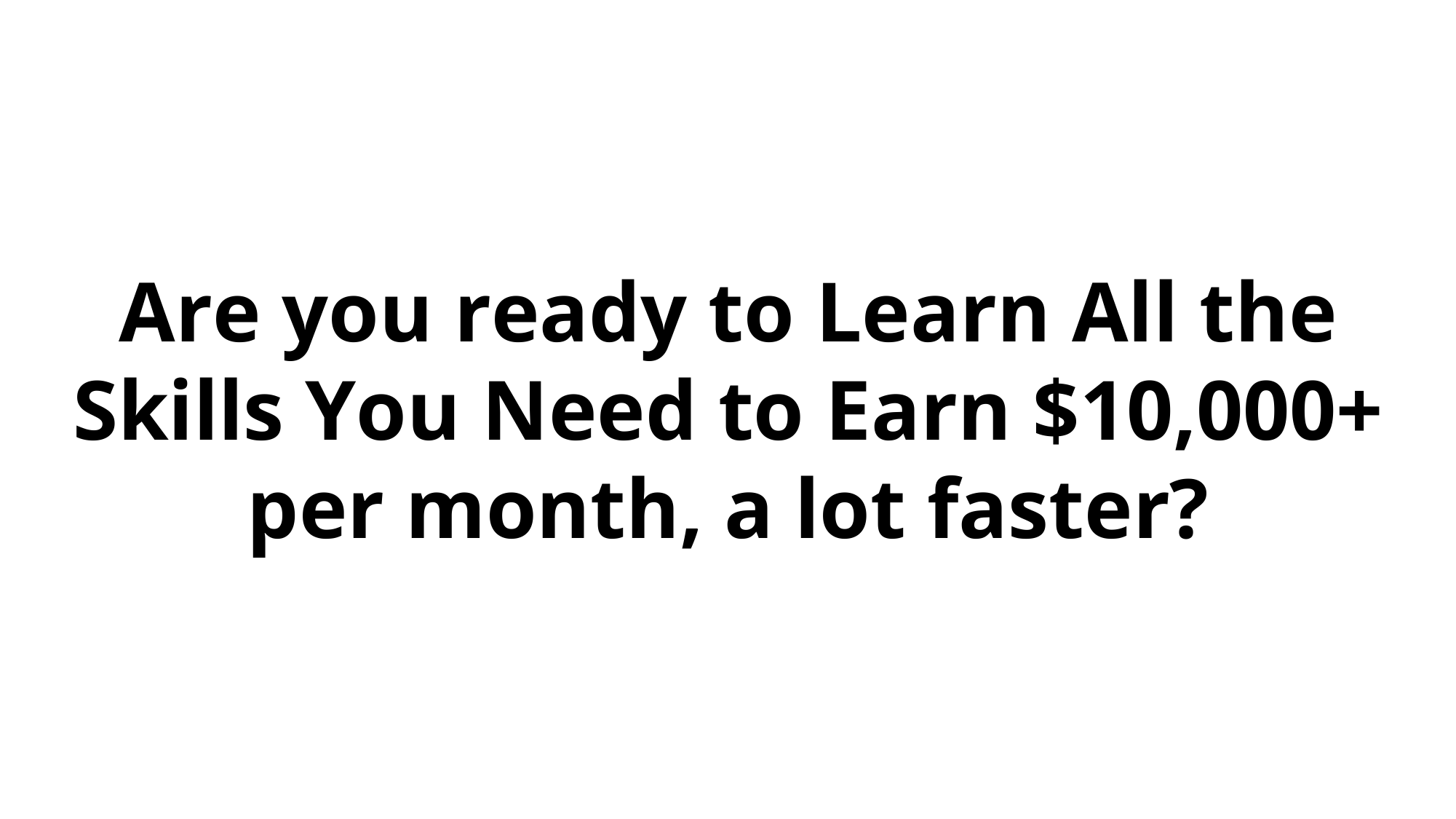

Are you ready to Learn All the Skills You Need to Earn $10,000+ per month, a lot faster?